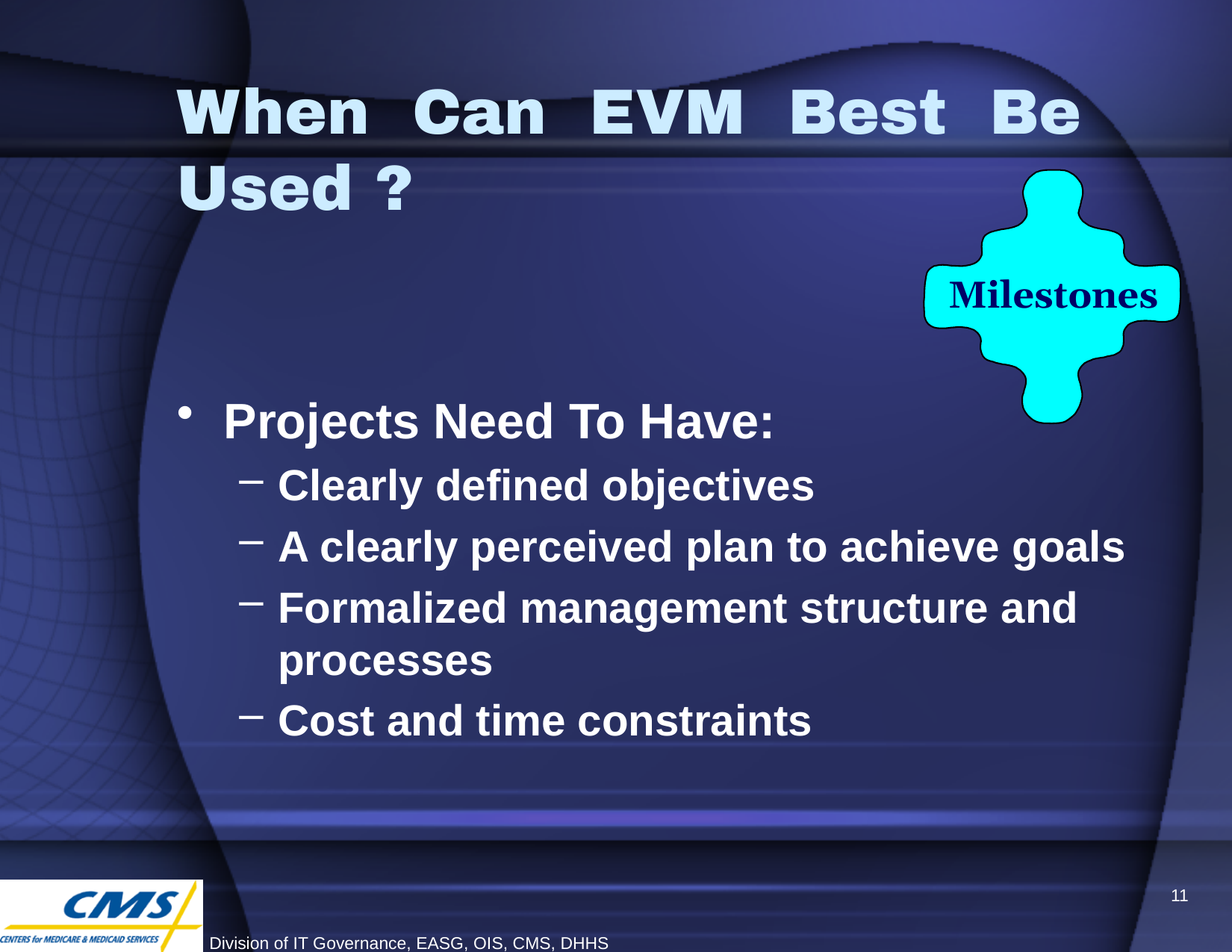

# When  Can  EVM  Best  Be   Used ?

Milestones

Projects Need To Have:
Clearly defined objectives
A clearly perceived plan to achieve goals
Formalized management structure and processes
Cost and time constraints
11